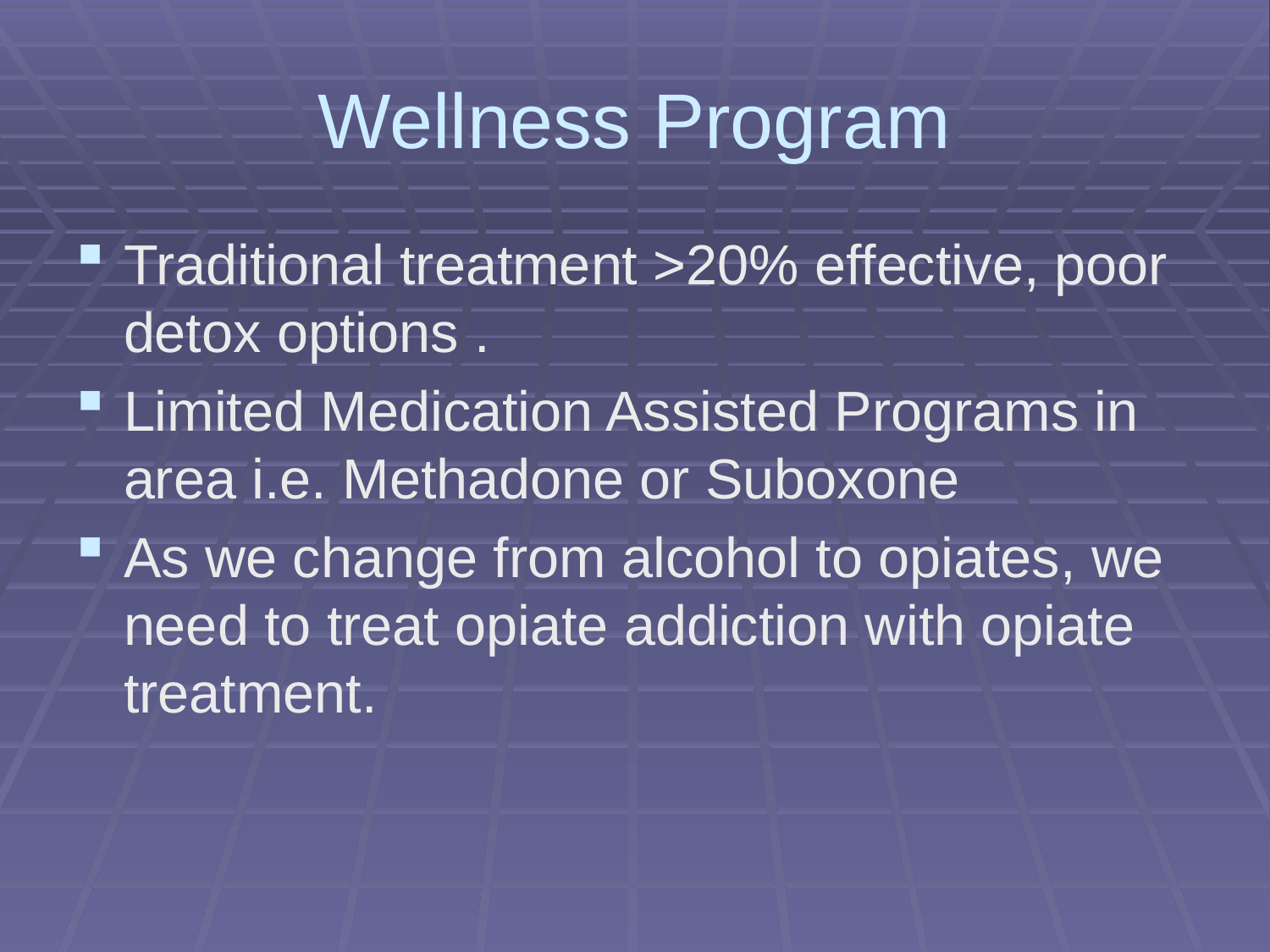

# Wellness Program
Traditional treatment >20% effective, poor detox options .
Limited Medication Assisted Programs in area i.e. Methadone or Suboxone
As we change from alcohol to opiates, we need to treat opiate addiction with opiate treatment.